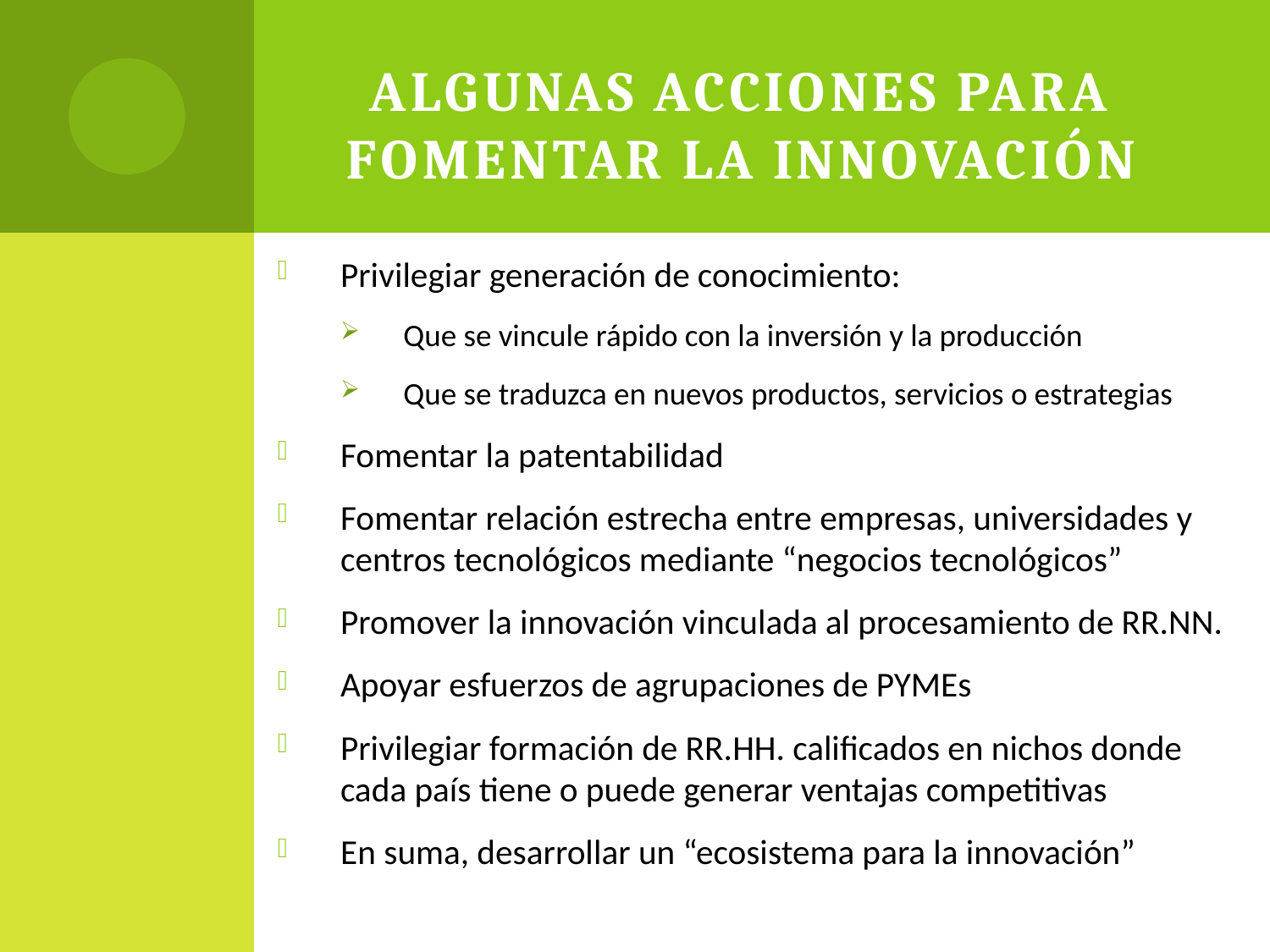

# Algunas acciones para fomentar la innovación
Privilegiar generación de conocimiento:
Que se vincule rápido con la inversión y la producción
Que se traduzca en nuevos productos, servicios o estrategias
Fomentar la patentabilidad
Fomentar relación estrecha entre empresas, universidades y centros tecnológicos mediante “negocios tecnológicos”
Promover la innovación vinculada al procesamiento de RR.NN.
Apoyar esfuerzos de agrupaciones de PYMEs
Privilegiar formación de RR.HH. calificados en nichos donde cada país tiene o puede generar ventajas competitivas
En suma, desarrollar un “ecosistema para la innovación”